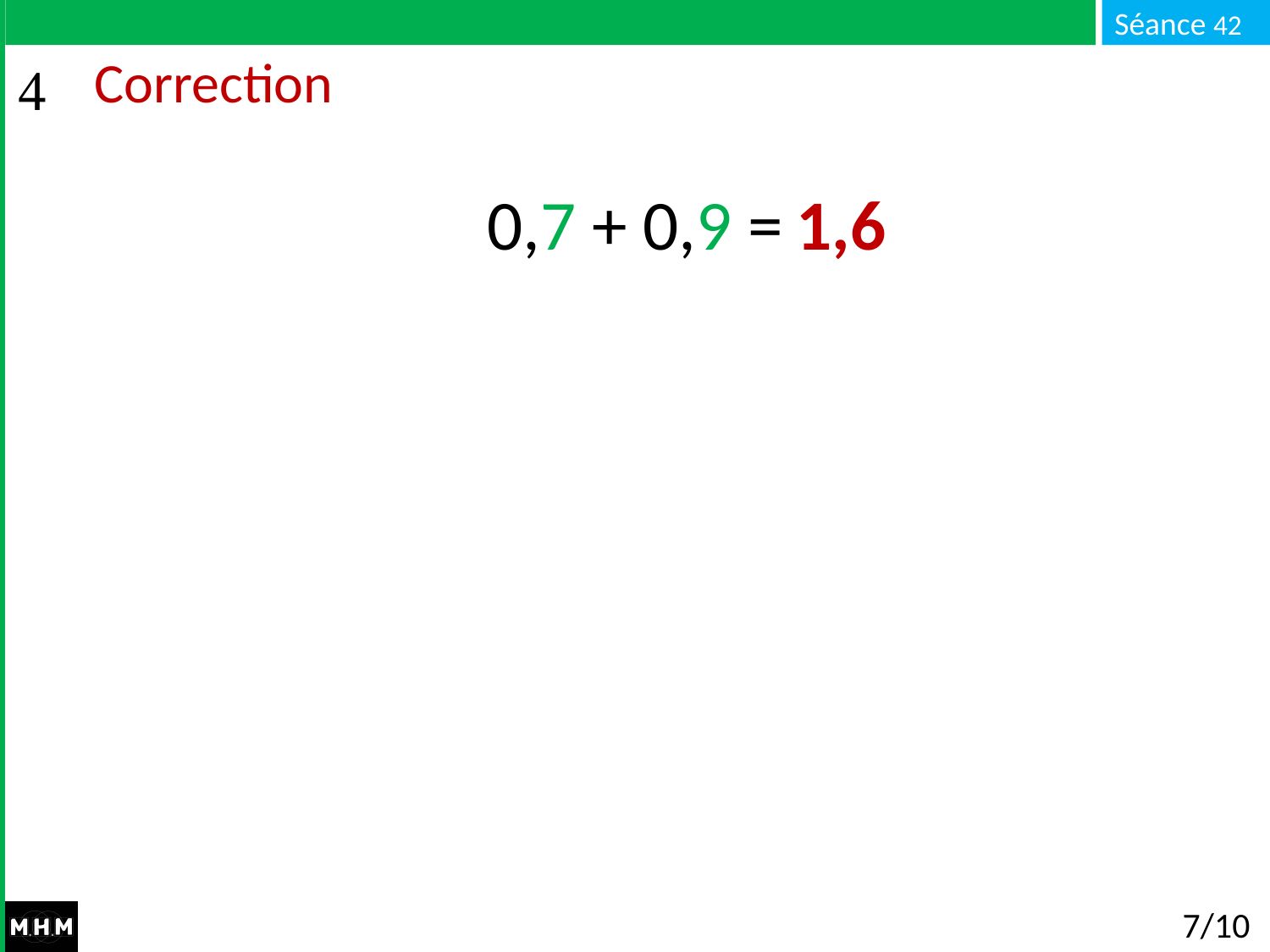

# Correction
0,7 + 0,9 =
1,6
7/10